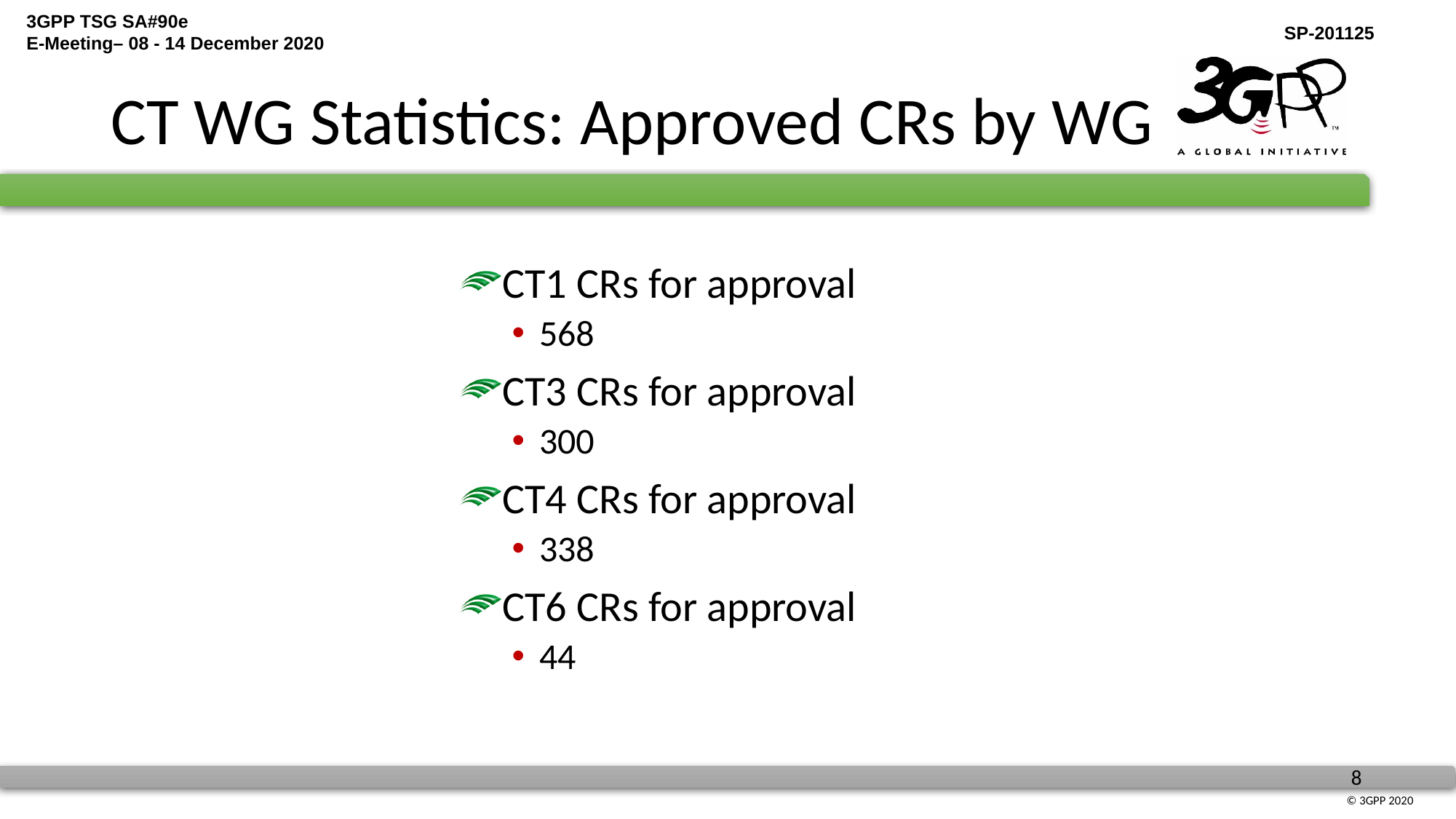

# CT WG Statistics: Approved CRs by WG
CT1 CRs for approval
568
CT3 CRs for approval
300
CT4 CRs for approval
338
CT6 CRs for approval
44